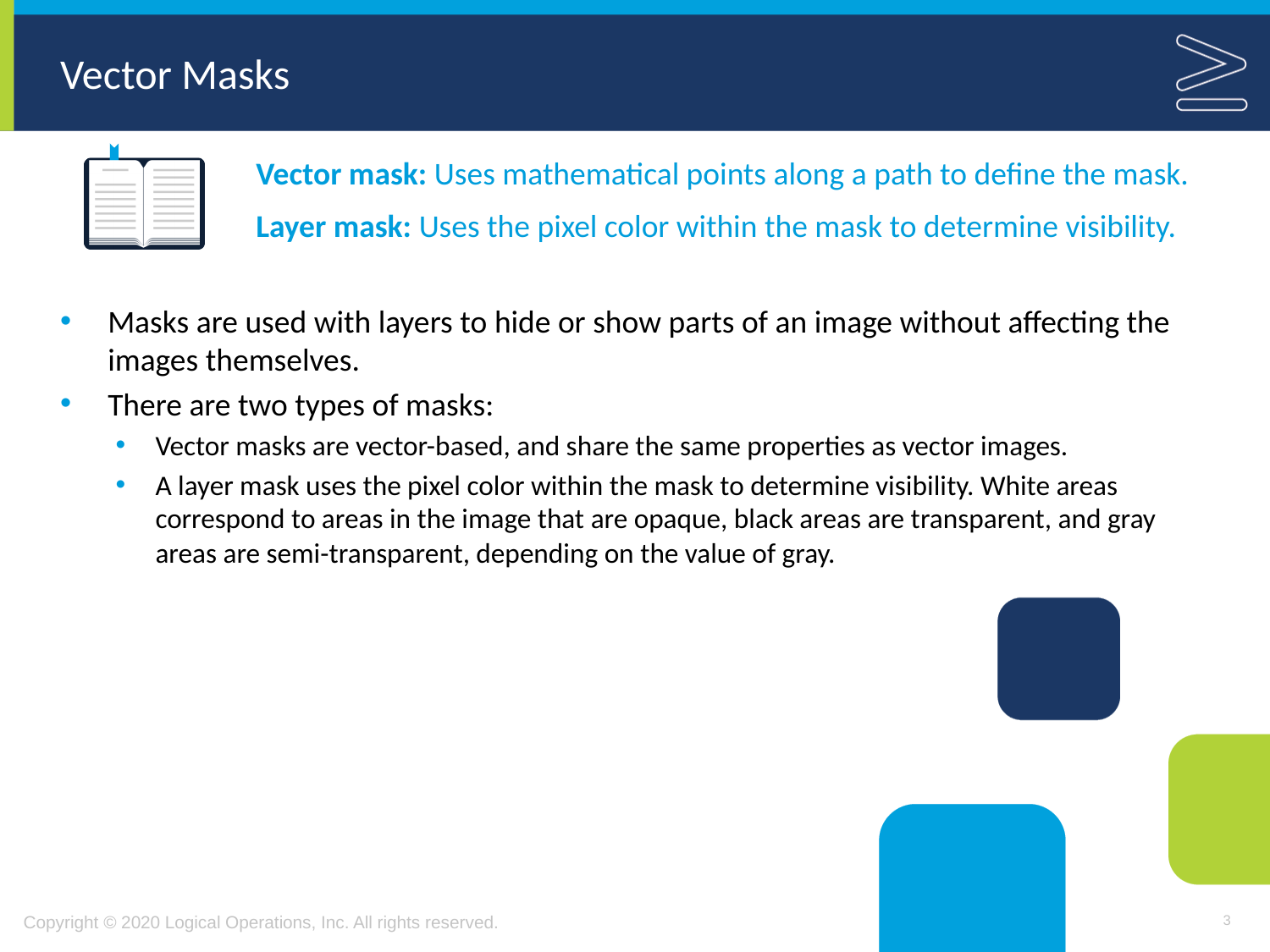

# Vector Masks
Vector mask: Uses mathematical points along a path to define the mask.
Layer mask: Uses the pixel color within the mask to determine visibility.
Masks are used with layers to hide or show parts of an image without affecting the images themselves.
There are two types of masks:
Vector masks are vector-based, and share the same properties as vector images.
A layer mask uses the pixel color within the mask to determine visibility. White areas correspond to areas in the image that are opaque, black areas are transparent, and gray areas are semi-transparent, depending on the value of gray.
3